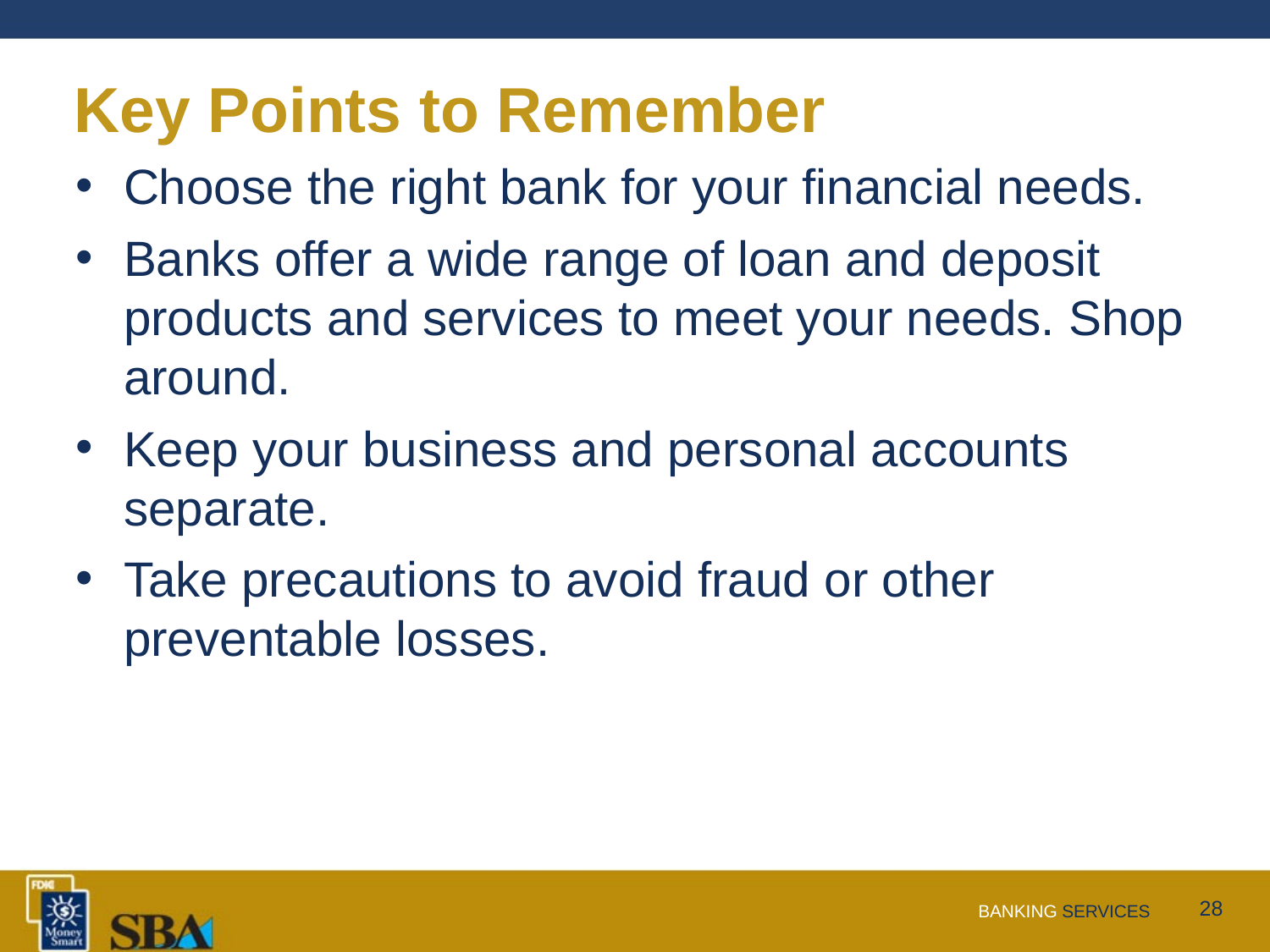

# Key Points to Remember
Choose the right bank for your financial needs.
Banks offer a wide range of loan and deposit products and services to meet your needs. Shop around.
Keep your business and personal accounts separate.
Take precautions to avoid fraud or other preventable losses.